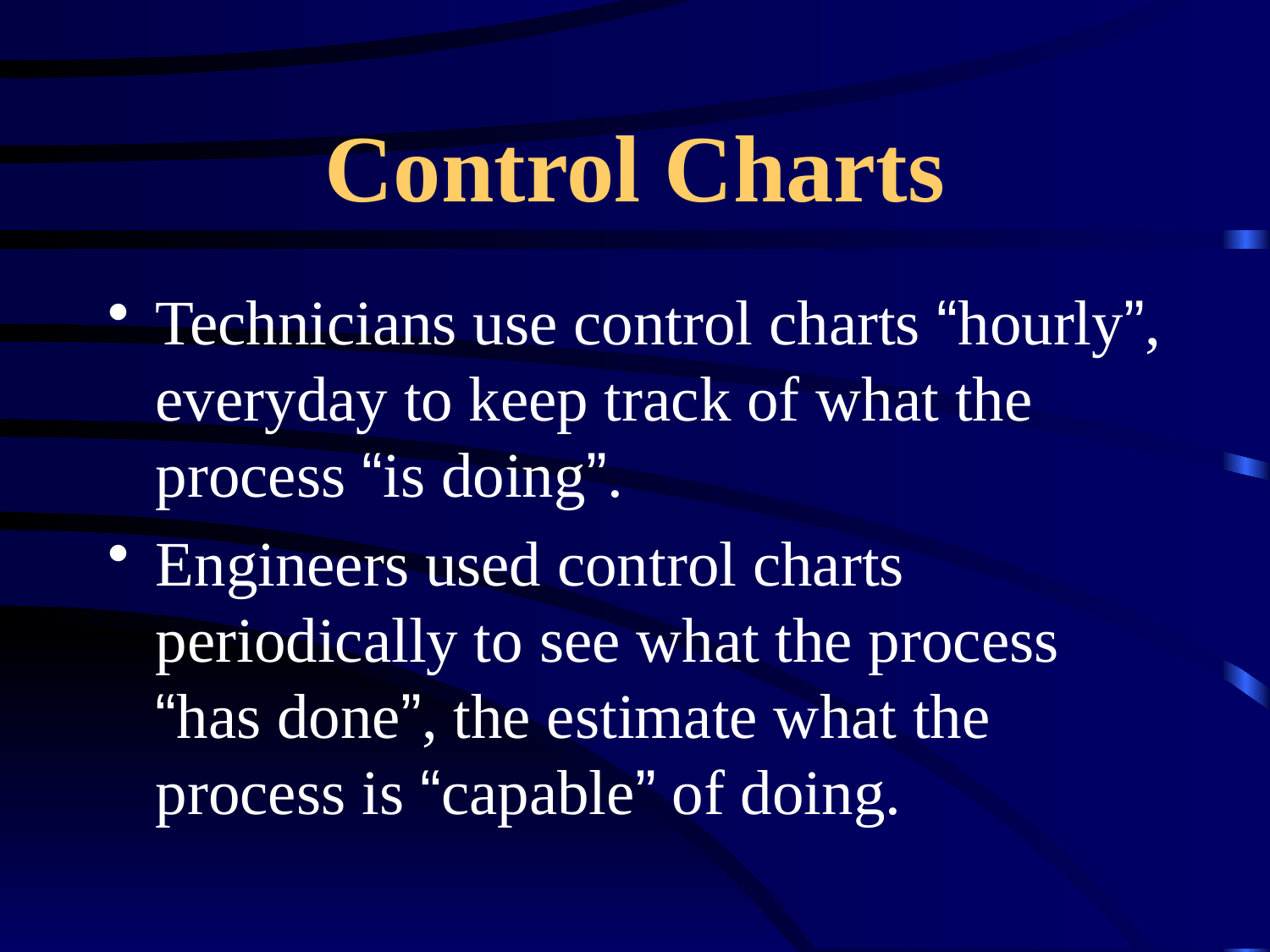

# Control Charts
Technicians use control charts “hourly”, everyday to keep track of what the process “is doing”.
Engineers used control charts periodically to see what the process “has done”, the estimate what the process is “capable” of doing.